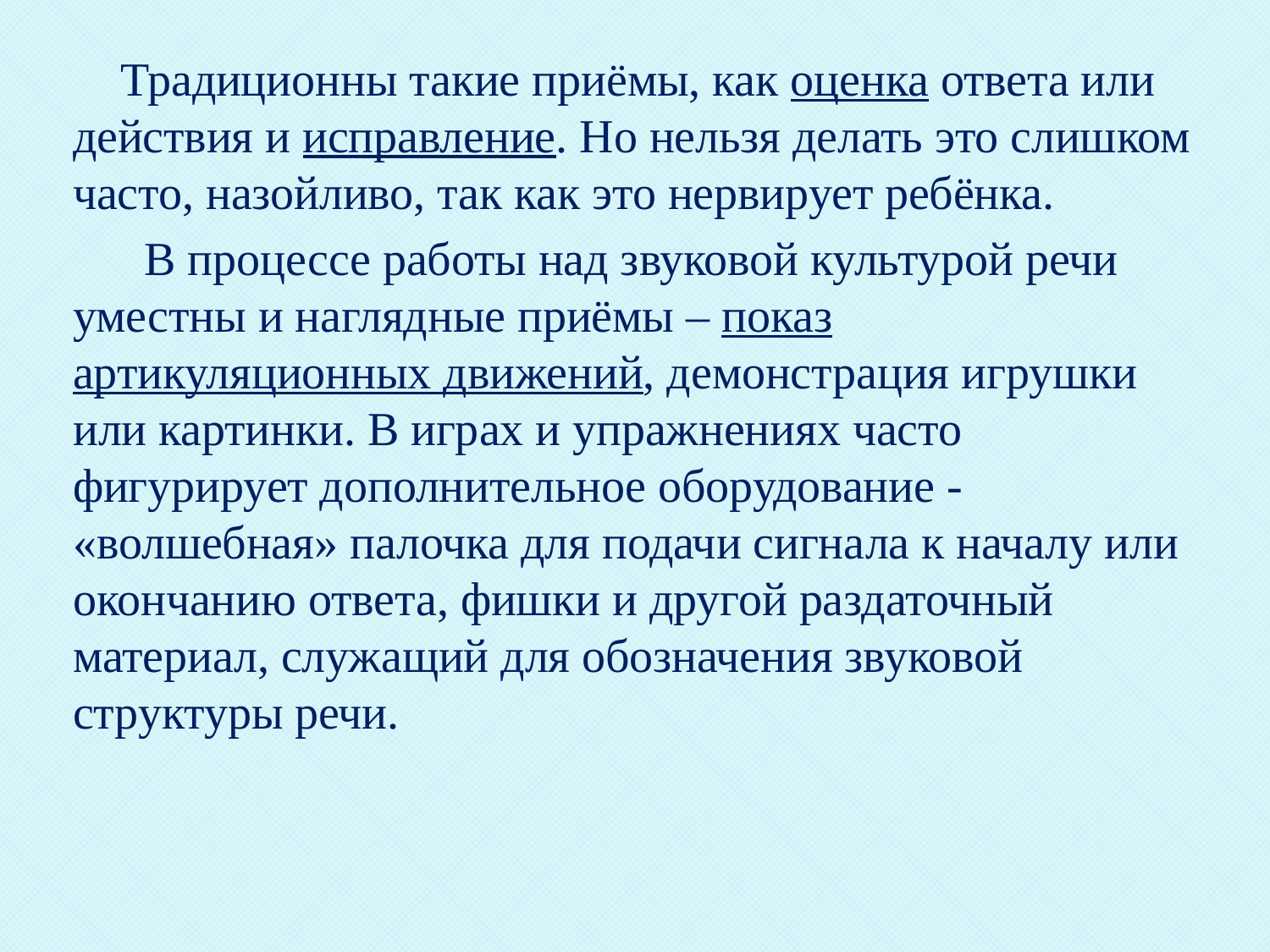

Традиционны такие приёмы, как оценка ответа или действия и исправление. Но нельзя делать это слишком часто, назойливо, так как это нервирует ребёнка.
      В процессе работы над звуковой культурой речи уместны и наглядные приёмы – показ артикуляционных движений, демонстрация игрушки или картинки. В играх и упражнениях часто фигурирует дополнительное оборудование - «волшебная» палочка для подачи сигнала к началу или окончанию ответа, фишки и другой раздаточный материал, служащий для обозначения звуковой структуры речи.